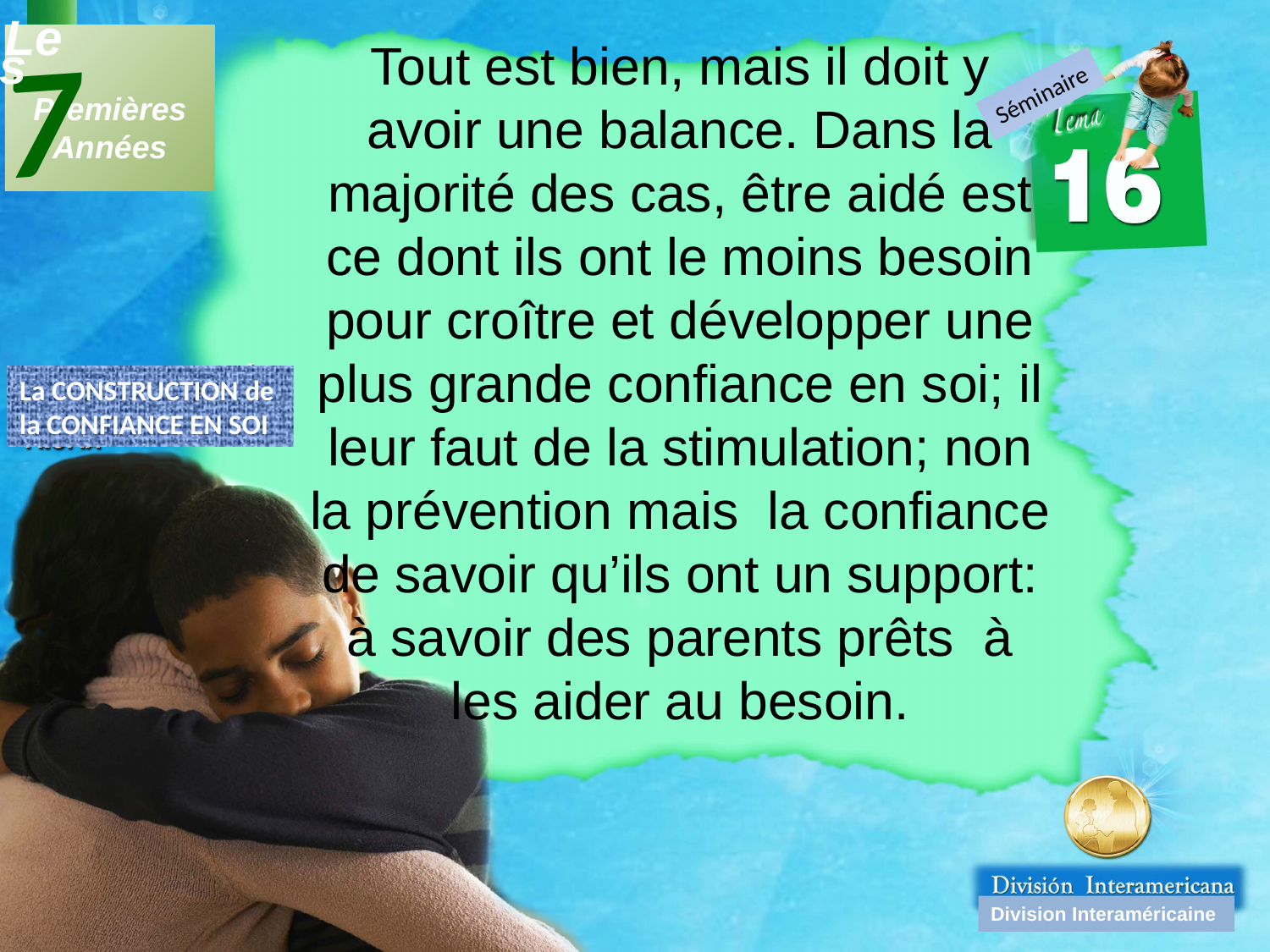

7
Les
         Premières
Années
Tout est bien, mais il doit y avoir une balance. Dans la majorité des cas, être aidé est ce dont ils ont le moins besoin pour croître et développer une plus grande confiance en soi; il leur faut de la stimulation; non la prévention mais  la confiance de savoir qu’ils ont un support: à savoir des parents prêts  à les aider au besoin.
Séminaire
La CONSTRUCTION de
la CONFIANCE EN SOI
Division Interaméricaine